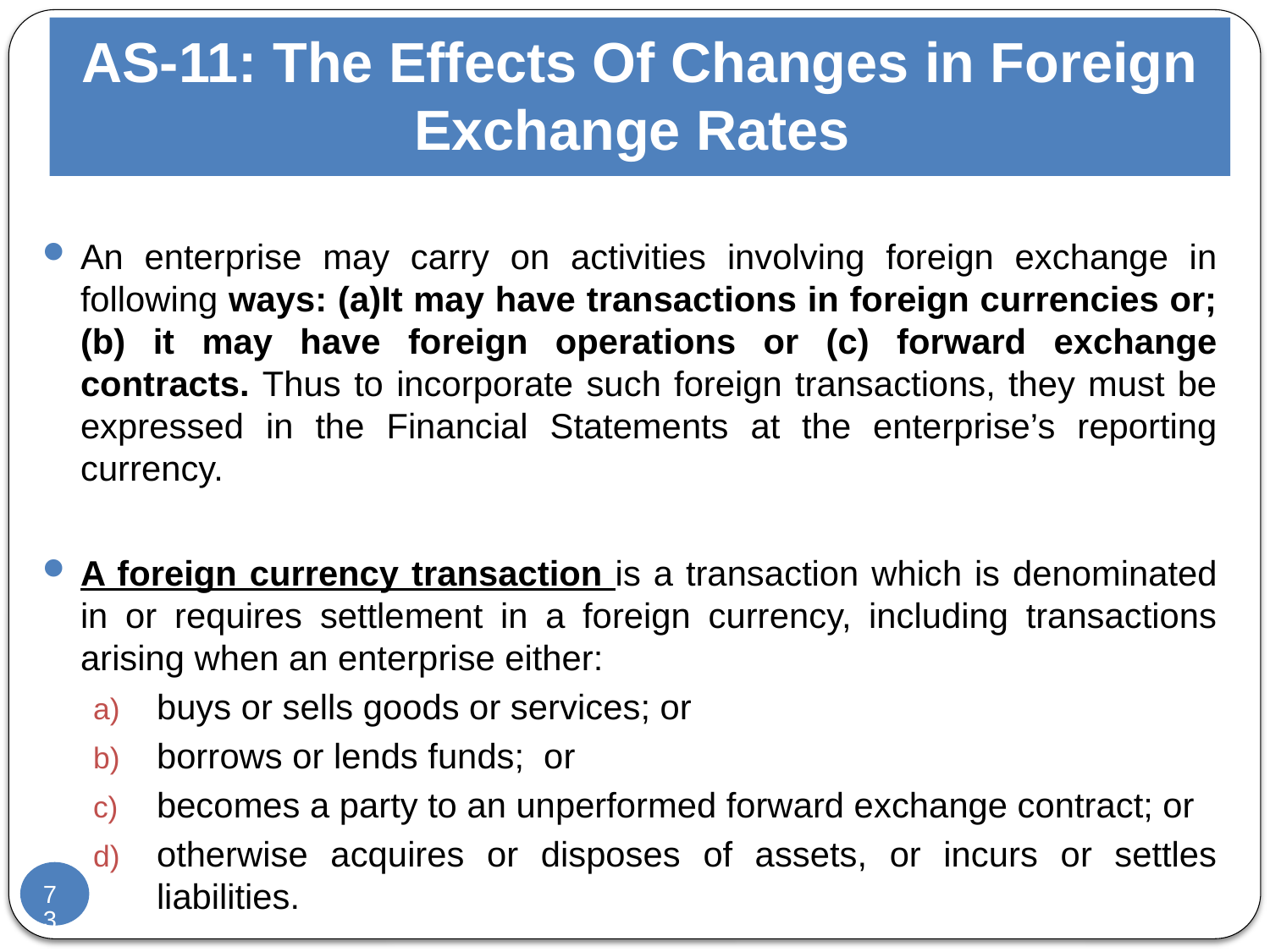

# AS-11: The Effects Of Changes in Foreign Exchange Rates
An enterprise may carry on activities involving foreign exchange in following ways: (a)It may have transactions in foreign currencies or; (b) it may have foreign operations or (c) forward exchange contracts. Thus to incorporate such foreign transactions, they must be expressed in the Financial Statements at the enterprise’s reporting currency.

A foreign currency transaction is a transaction which is denominated in or requires settlement in a foreign currency, including transactions arising when an enterprise either:
buys or sells goods or services; or
borrows or lends funds;  or
becomes a party to an unperformed forward exchange contract; or
otherwise acquires or disposes of assets, or incurs or settles liabilities.
73